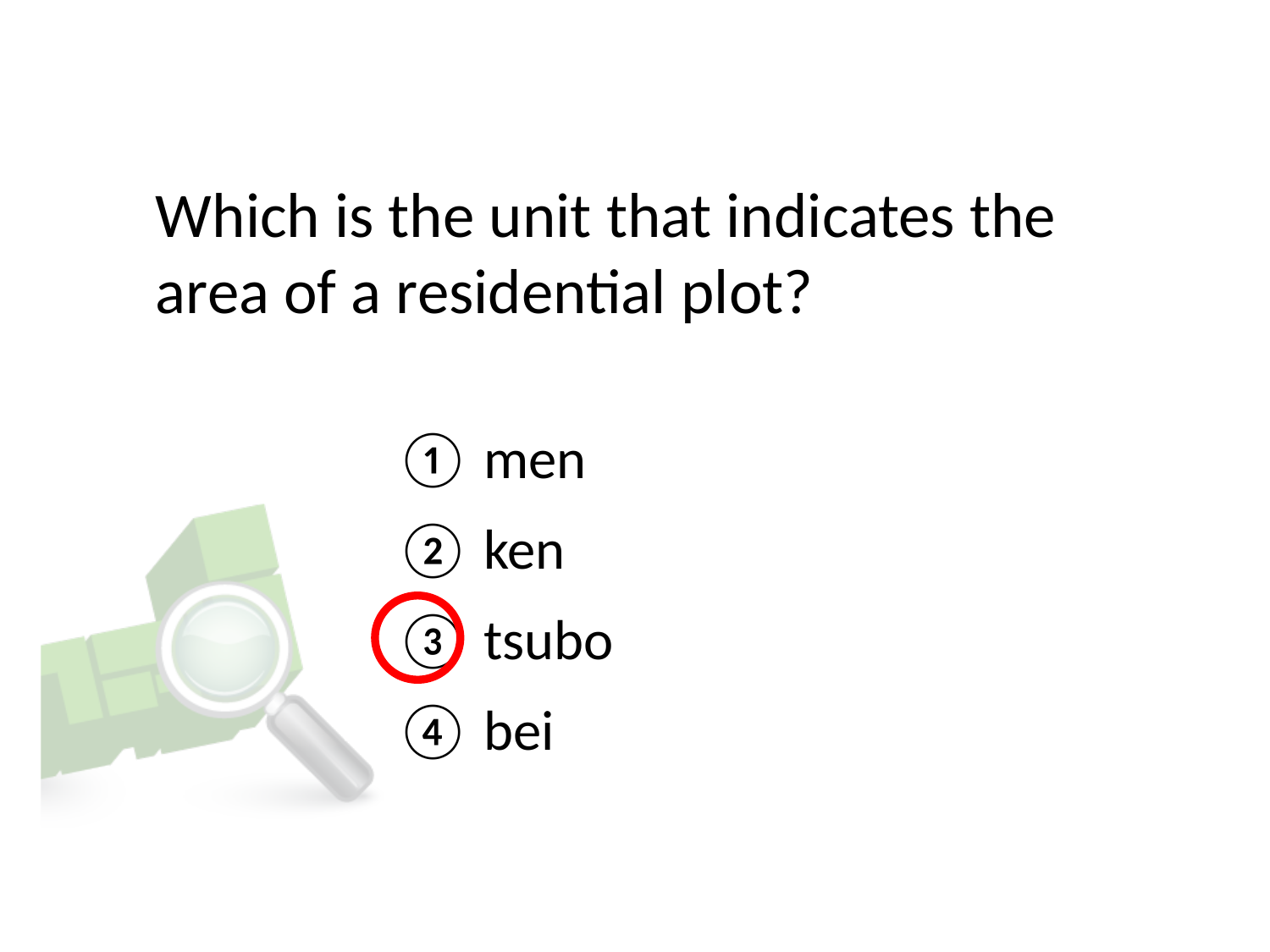

# Which is the unit that indicates the area of a residential plot?
① men
② ken
③ tsubo
④ bei